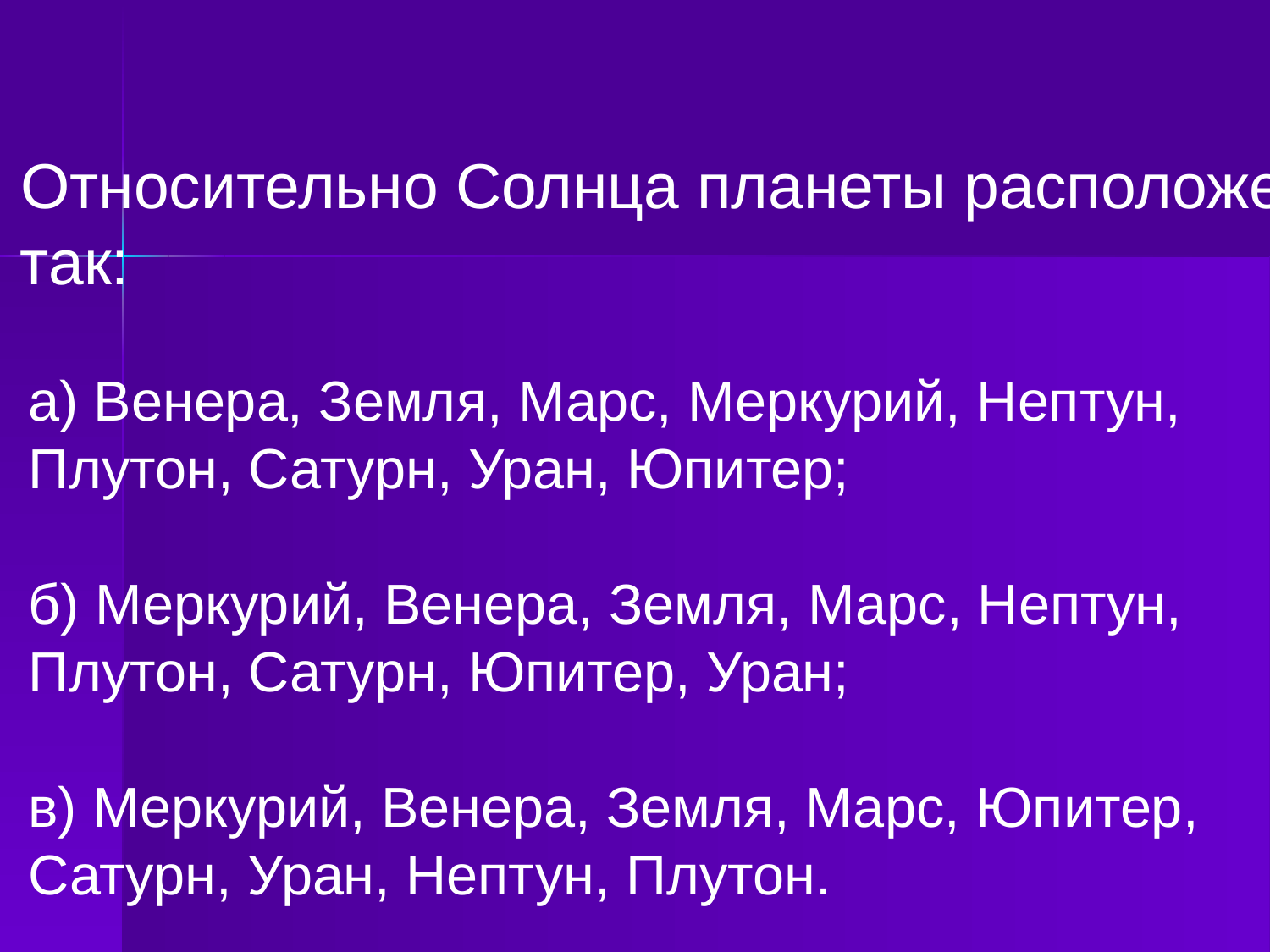

4. Относительно Солнца планеты расположены
    так:

     а) Венера, Земля, Марс, Меркурий, Нептун,
     Плутон, Сатурн, Уран, Юпитер;

     б) Меркурий, Венера, Земля, Марс, Нептун,
     Плутон, Сатурн, Юпитер, Уран;

     в) Меркурий, Венера, Земля, Марс, Юпитер,
     Сатурн, Уран, Нептун, Плутон.